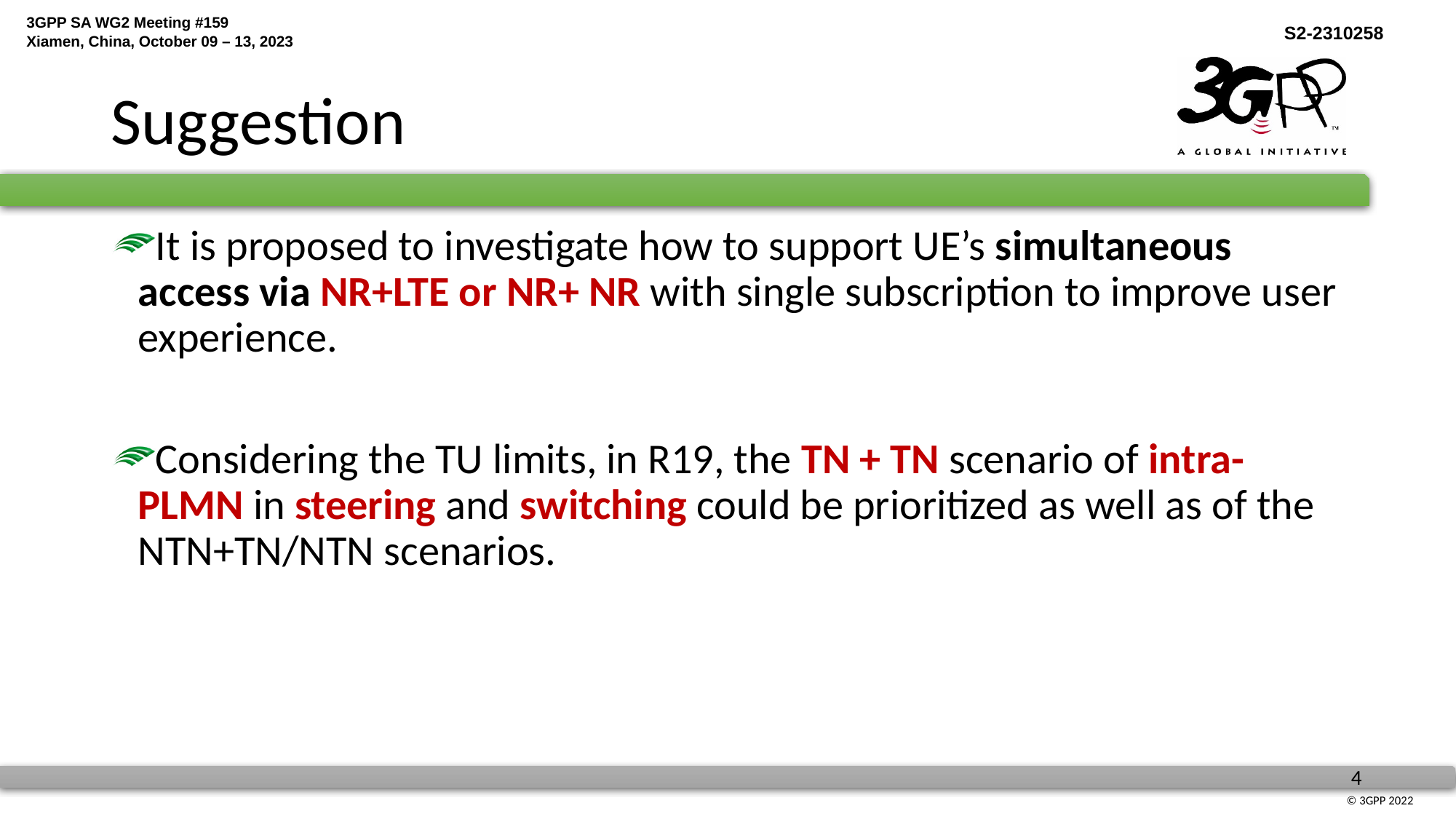

# Suggestion
It is proposed to investigate how to support UE’s simultaneous access via NR+LTE or NR+ NR with single subscription to improve user experience.

Considering the TU limits, in R19, the TN + TN scenario of intra-PLMN in steering and switching could be prioritized as well as of the NTN+TN/NTN scenarios.